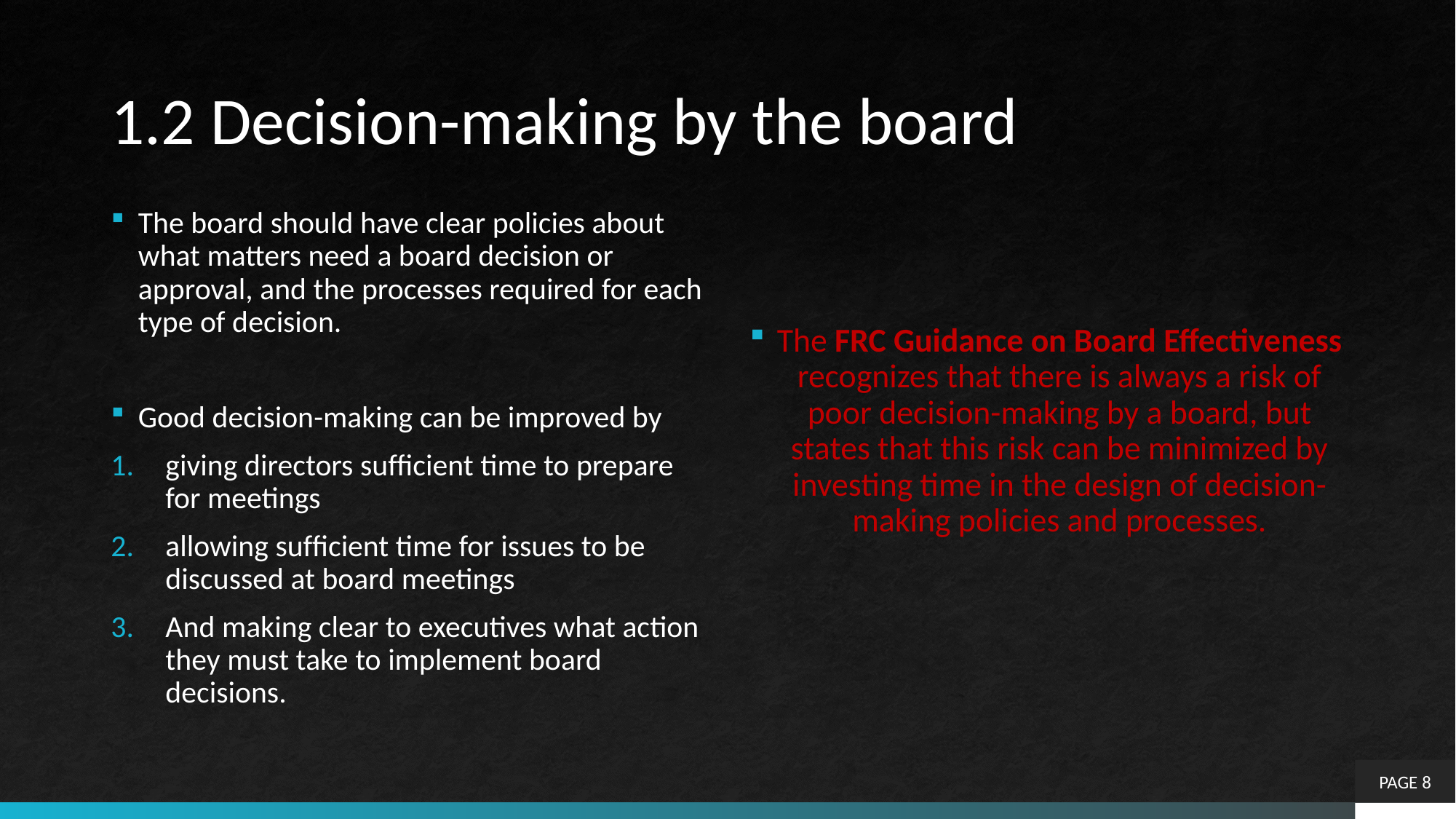

# 1.2 Decision-making by the board
The board should have clear policies about what matters need a board decision or approval, and the processes required for each type of decision.

Good decision-making can be improved by
giving directors sufﬁcient time to prepare for meetings
allowing sufﬁcient time for issues to be discussed at board meetings
And making clear to executives what action they must take to implement board decisions.

The FRC Guidance on Board Effectiveness recognizes that there is always a risk of poor decision-making by a board, but states that this risk can be minimized by investing time in the design of decision-making policies and processes.

PAGE 8